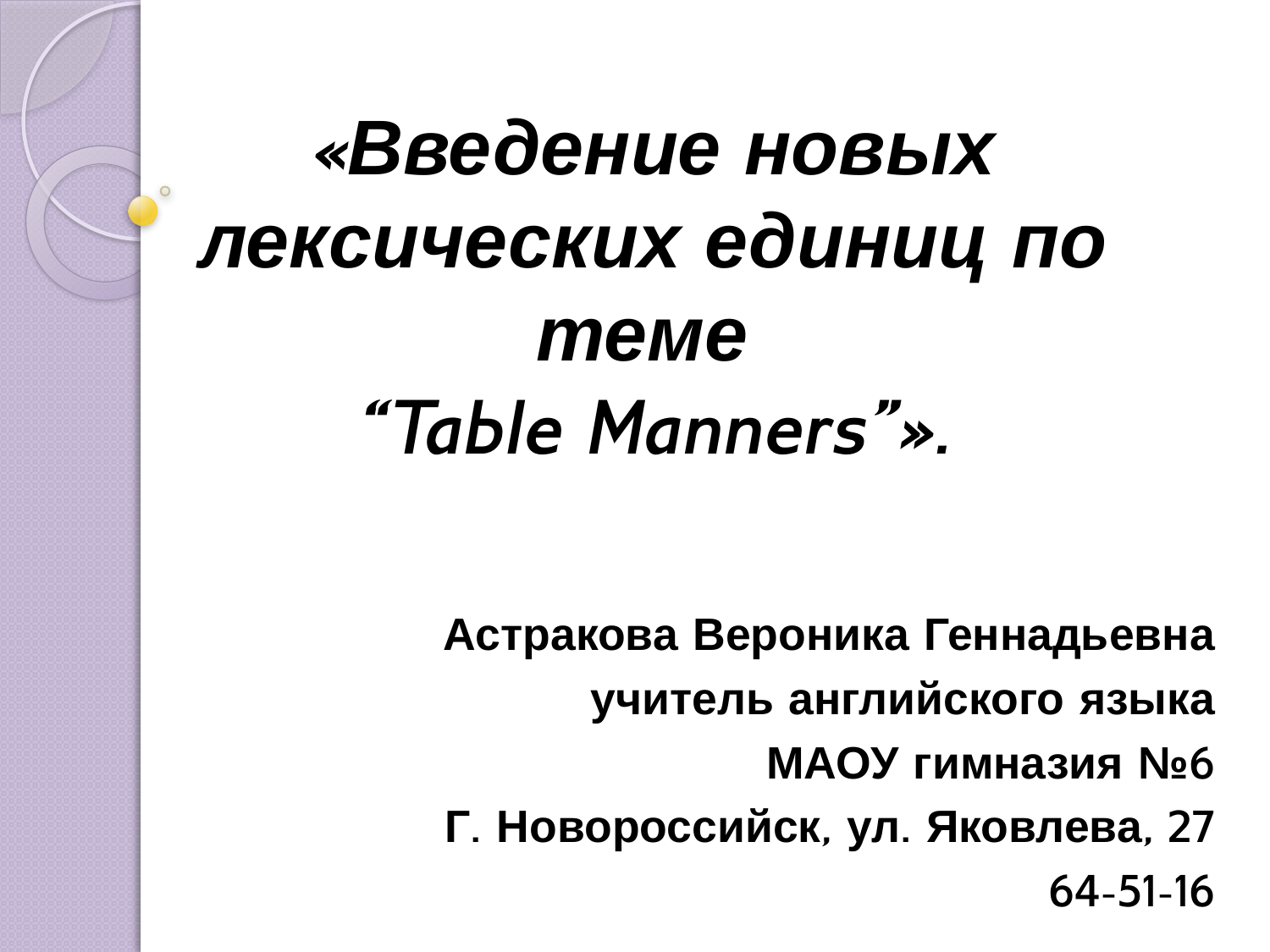

# «Введение новых лексических единиц по теме “Table Manners”».
Астракова Вероника Геннадьевна
учитель английского языка
 МАОУ гимназия №6
Г. Новороссийск, ул. Яковлева, 27
64-51-16